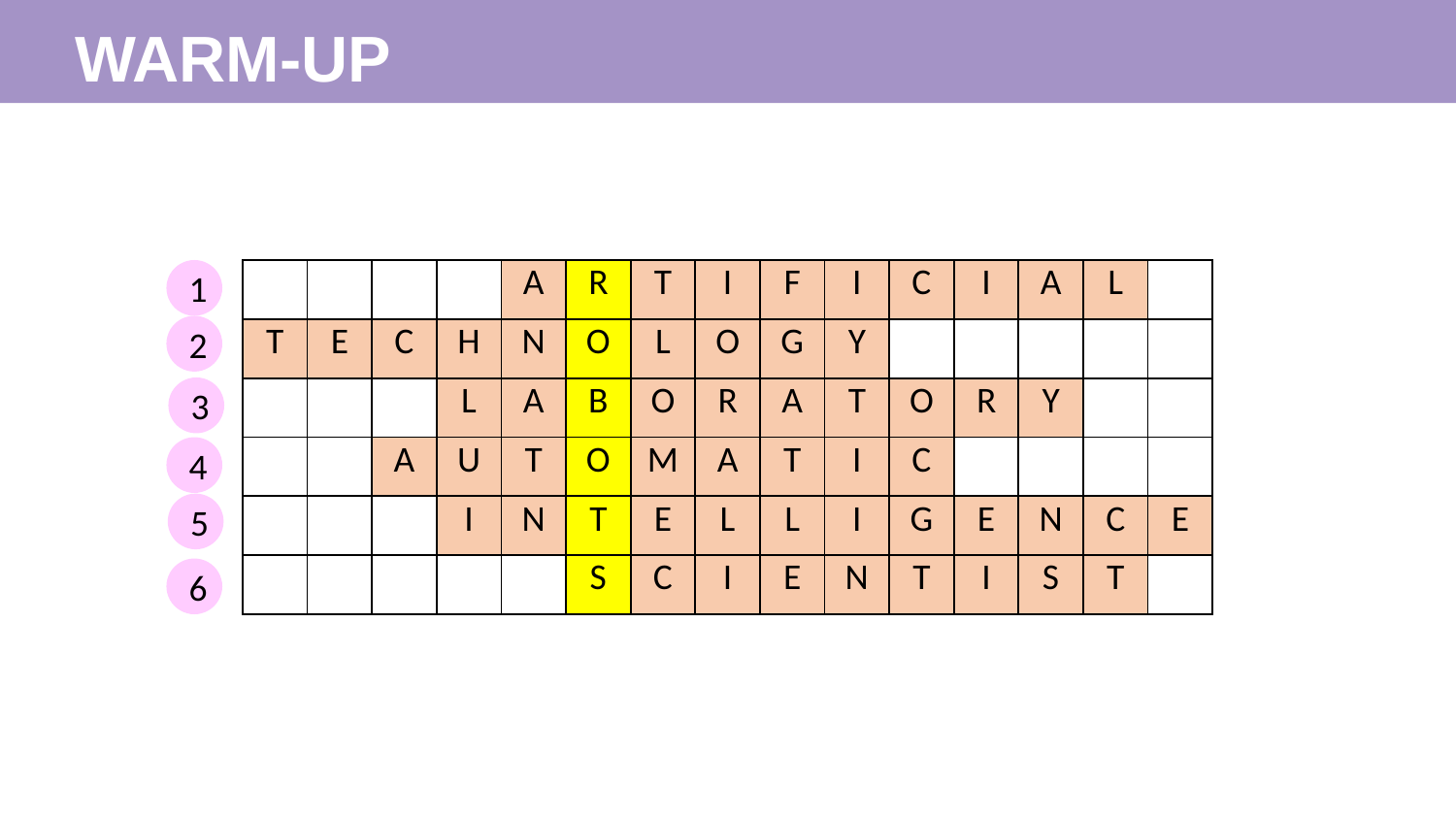

WARM-UP
1
|  |  |  |  | A | R | T | I | F | I | C | I | A | L |  |
| --- | --- | --- | --- | --- | --- | --- | --- | --- | --- | --- | --- | --- | --- | --- |
| T | E | C | H | N | O | L | O | G | Y |  |  |  |  |  |
|  |  |  | L | A | B | O | R | A | T | O | R | Y |  |  |
|  |  | A | U | T | O | M | A | T | I | C |  |  |  |  |
|  |  |  | I | N | T | E | L | L | I | G | E | N | C | E |
|  |  |  |  |  | S | C | I | E | N | T | I | S | T |  |
2
3
4
5
6